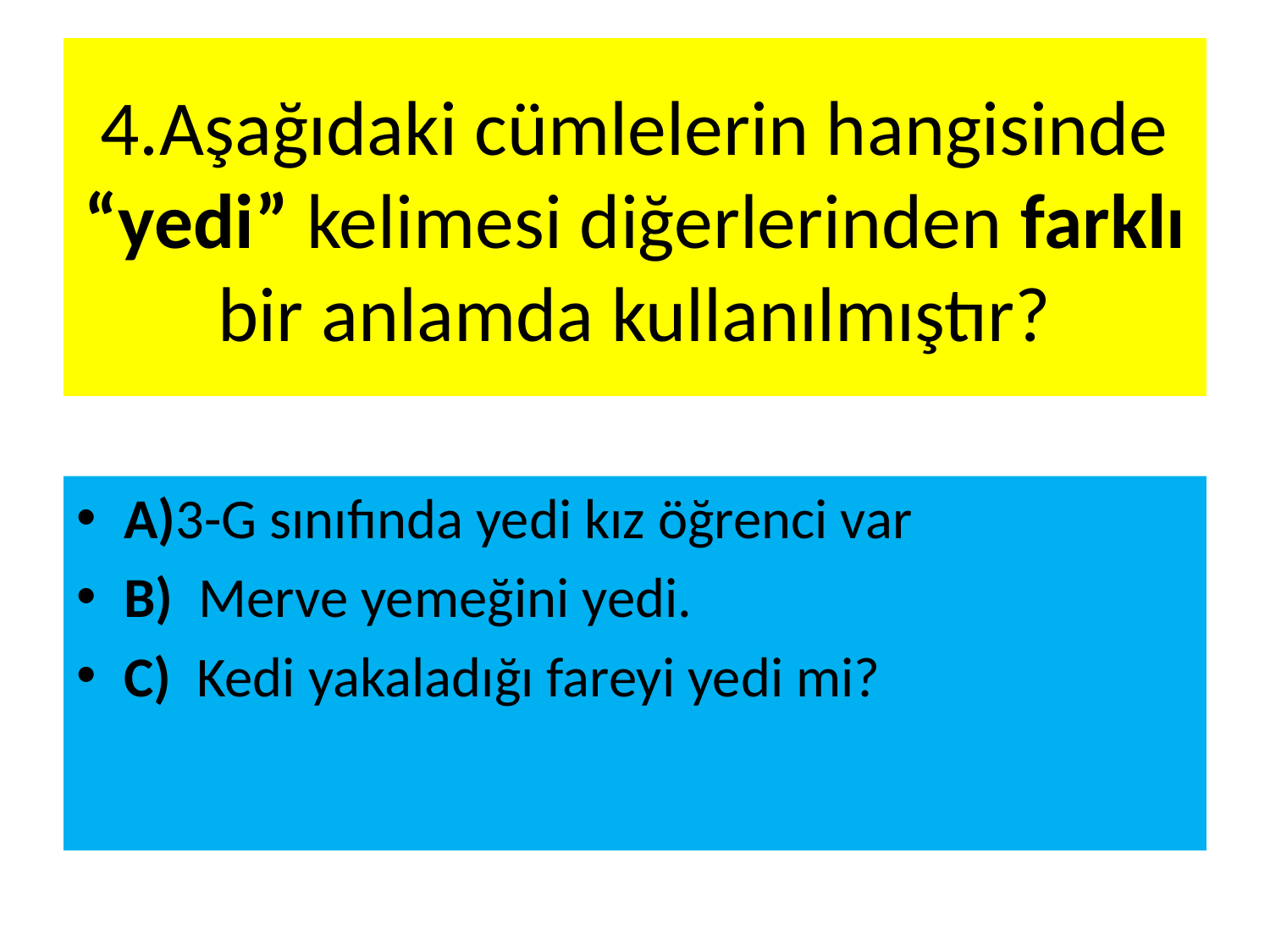

# 4.Aşağıdaki cümlelerin hangisinde “yedi” kelimesi diğerlerinden farklı bir anlamda kullanılmıştır?
A)3-G sınıfında yedi kız öğrenci var
B)  Merve yemeğini yedi.
C)  Kedi yakaladığı fareyi yedi mi?